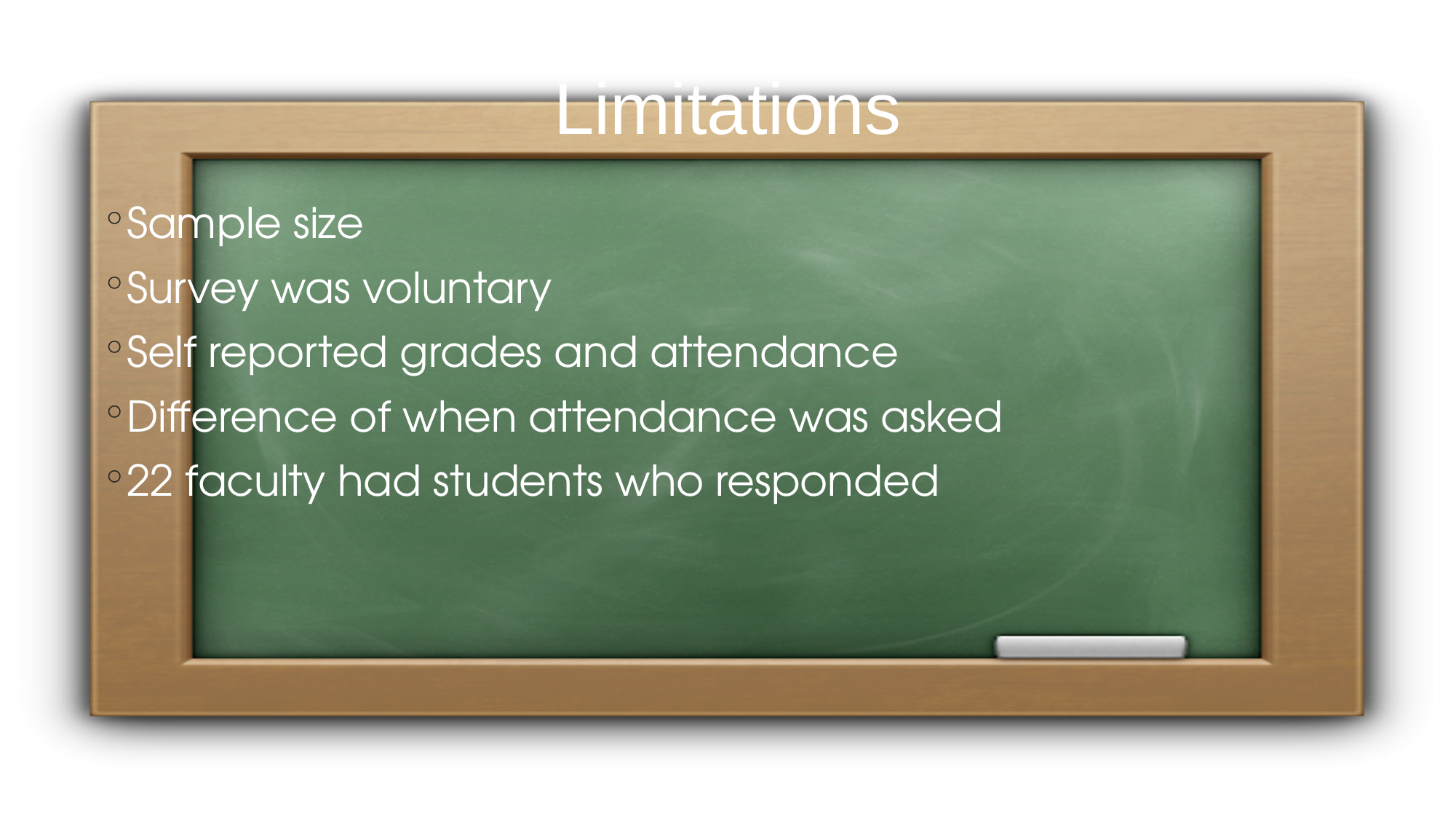

# Limitations
Sample size
Survey was voluntary
Self reported grades and attendance
Difference of when attendance was asked
22 faculty had students who responded